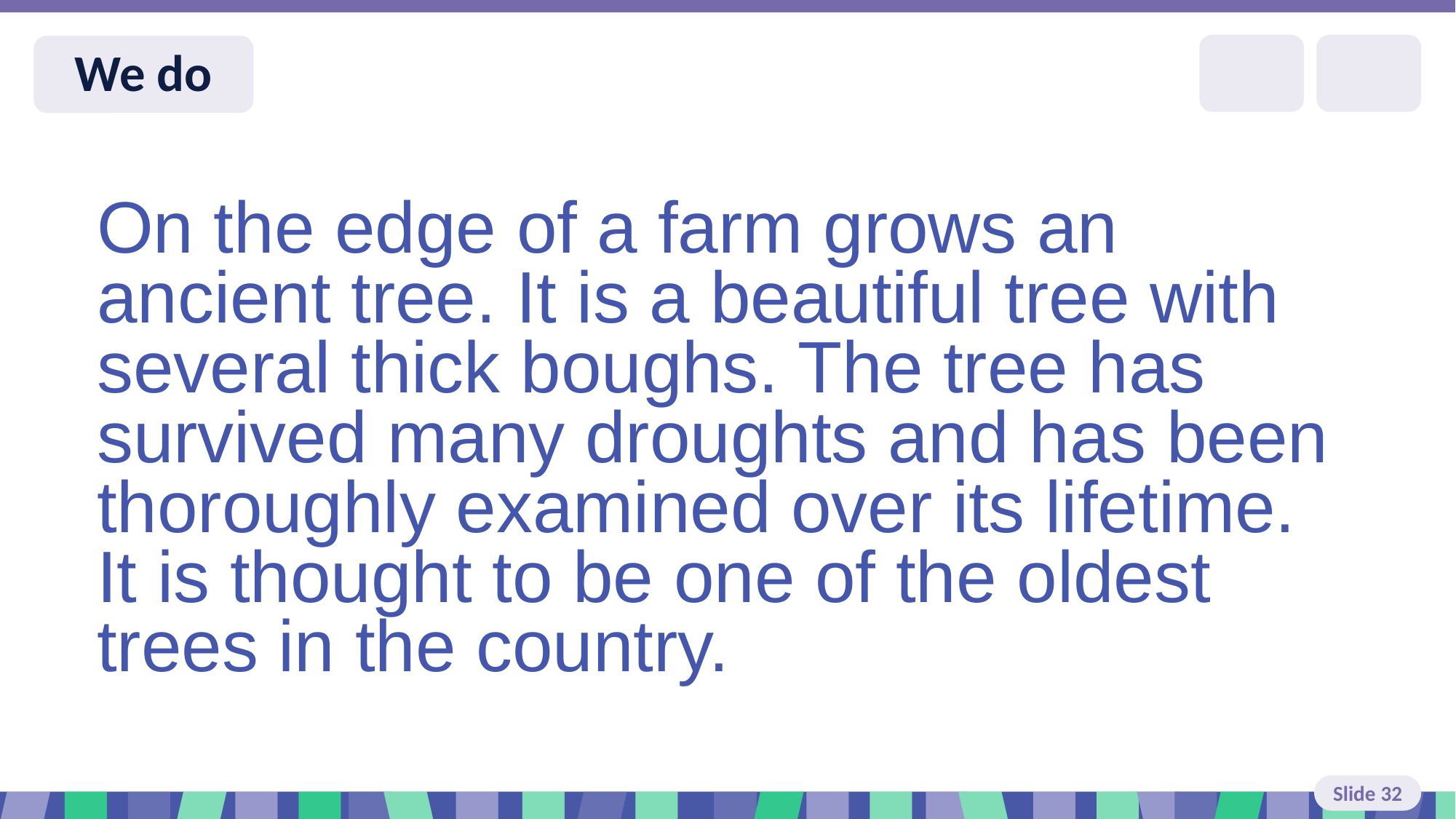

Slide 32 We do
On the edge of a farm grows an ancient tree. It is a beautiful tree with several thick boughs. The tree has survived many droughts and has been thoroughly examined over its lifetime.
It is thought to be one of the oldest trees in the country.